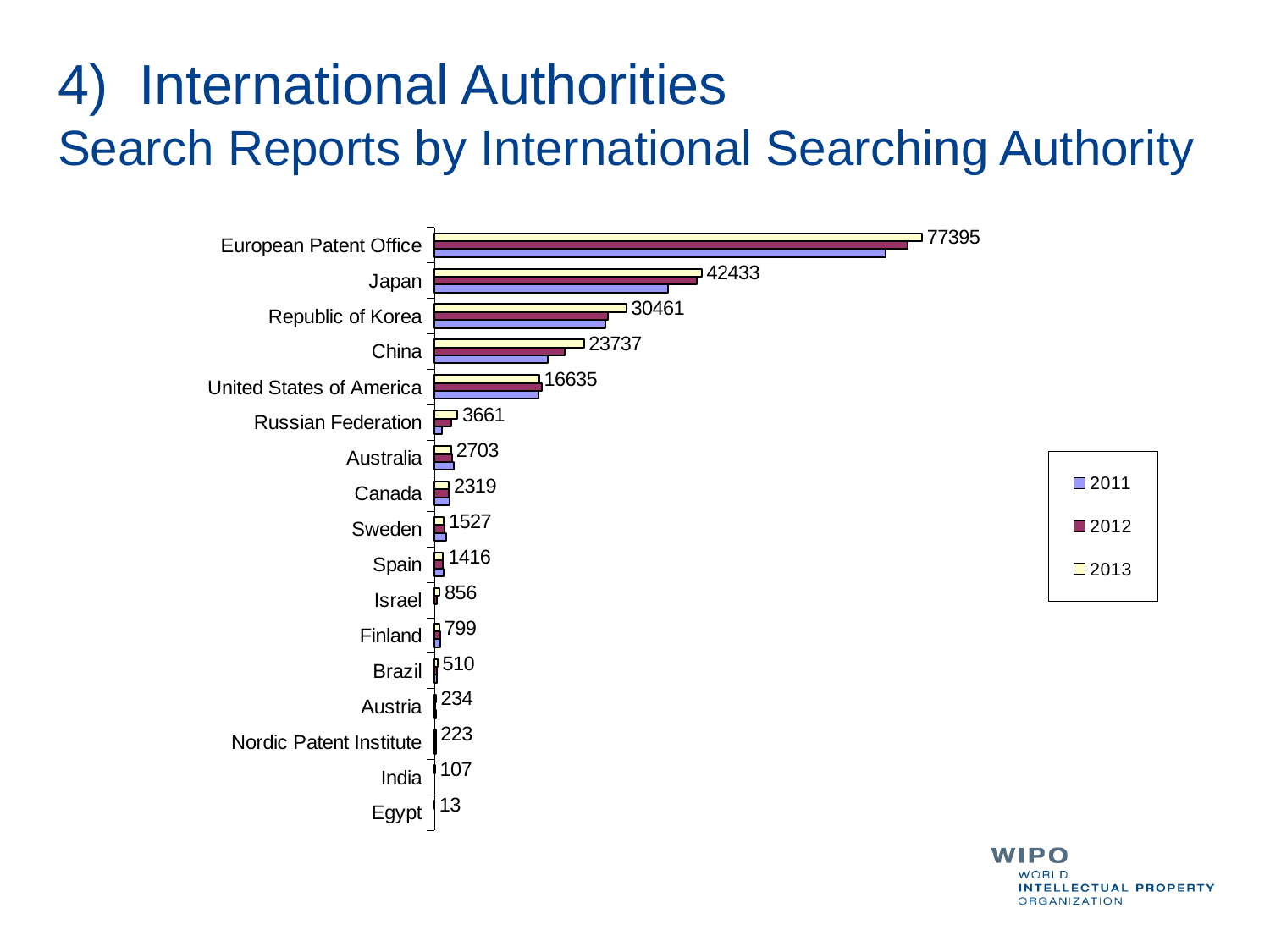

4)  International Authorities
Search Reports by International Searching Authority

### Chart

| Category | 2013 | 2012 | 2011 |
|---|---|---|---|
| European Patent Office | 77395.0 | 75143.0 | 71638.0 |
| Japan | 42433.0 | 41677.0 | 37094.0 |
| Republic of Korea | 30461.0 | 27558.0 | 27173.0 |
| China | 23737.0 | 20720.0 | 18017.0 |
| United States of America | 16635.0 | 17099.0 | 16477.0 |
| Russian Federation | 3661.0 | 2678.0 | 1181.0 |
| Australia | 2703.0 | 2835.0 | 3141.0 |
| Canada | 2319.0 | 2339.0 | 2396.0 |
| Sweden | 1527.0 | 1577.0 | 1940.0 |
| Spain | 1416.0 | 1401.0 | 1445.0 |
| Israel | 856.0 | 360.0 | None |
| Finland | 799.0 | 977.0 | 928.0 |
| Brazil | 510.0 | 429.0 | 435.0 |
| Austria | 234.0 | 178.0 | 251.0 |
| Nordic Patent Institute | 223.0 | 278.0 | 275.0 |
| India | 107.0 | None | None |
| Egypt | 13.0 | None | None |